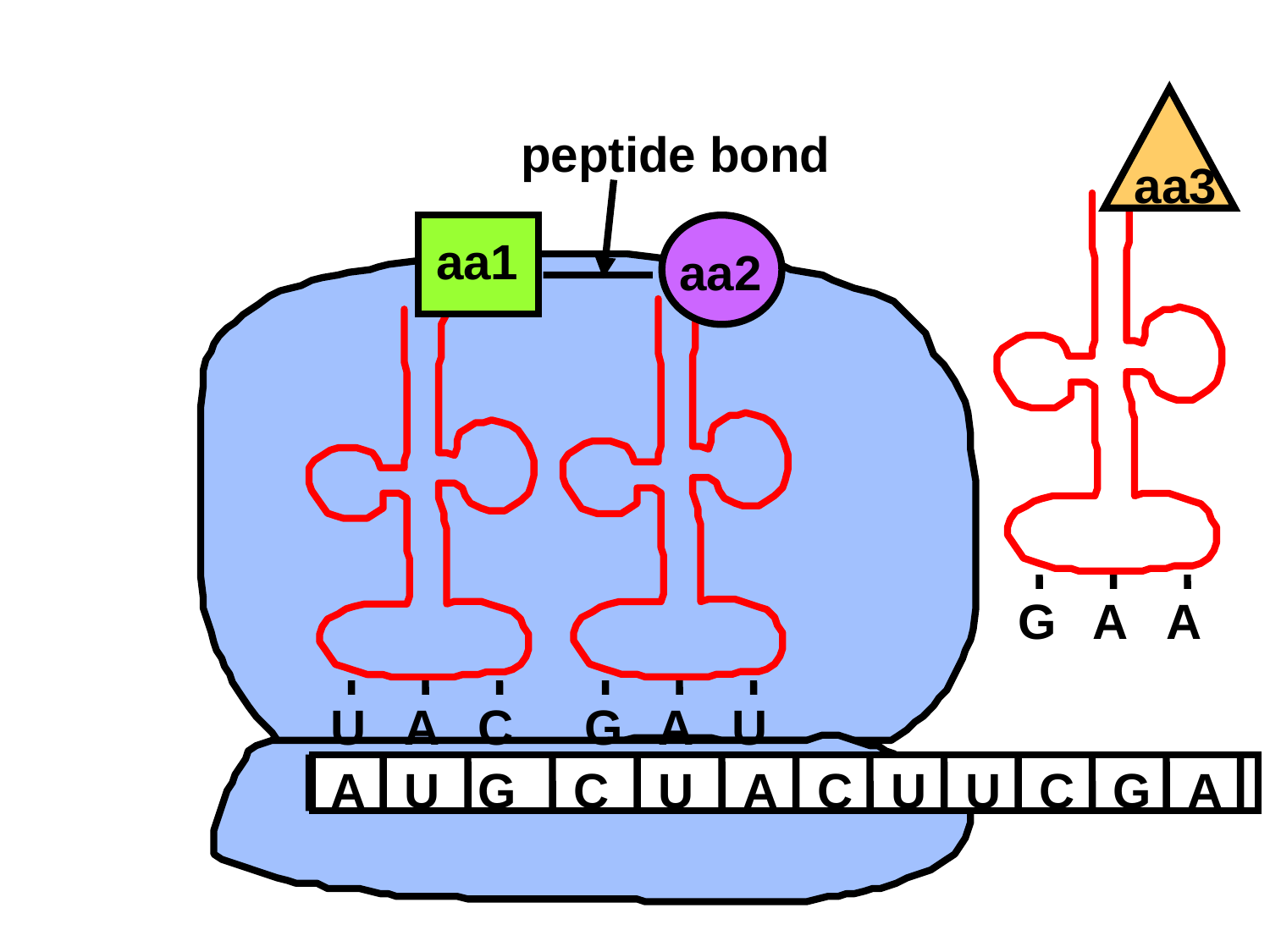

aa3

G
A
A
peptide bond

aa1
aa2

U
A
C
G
A
U

A
U
G
C
U
A
C
U
U
C
G
A